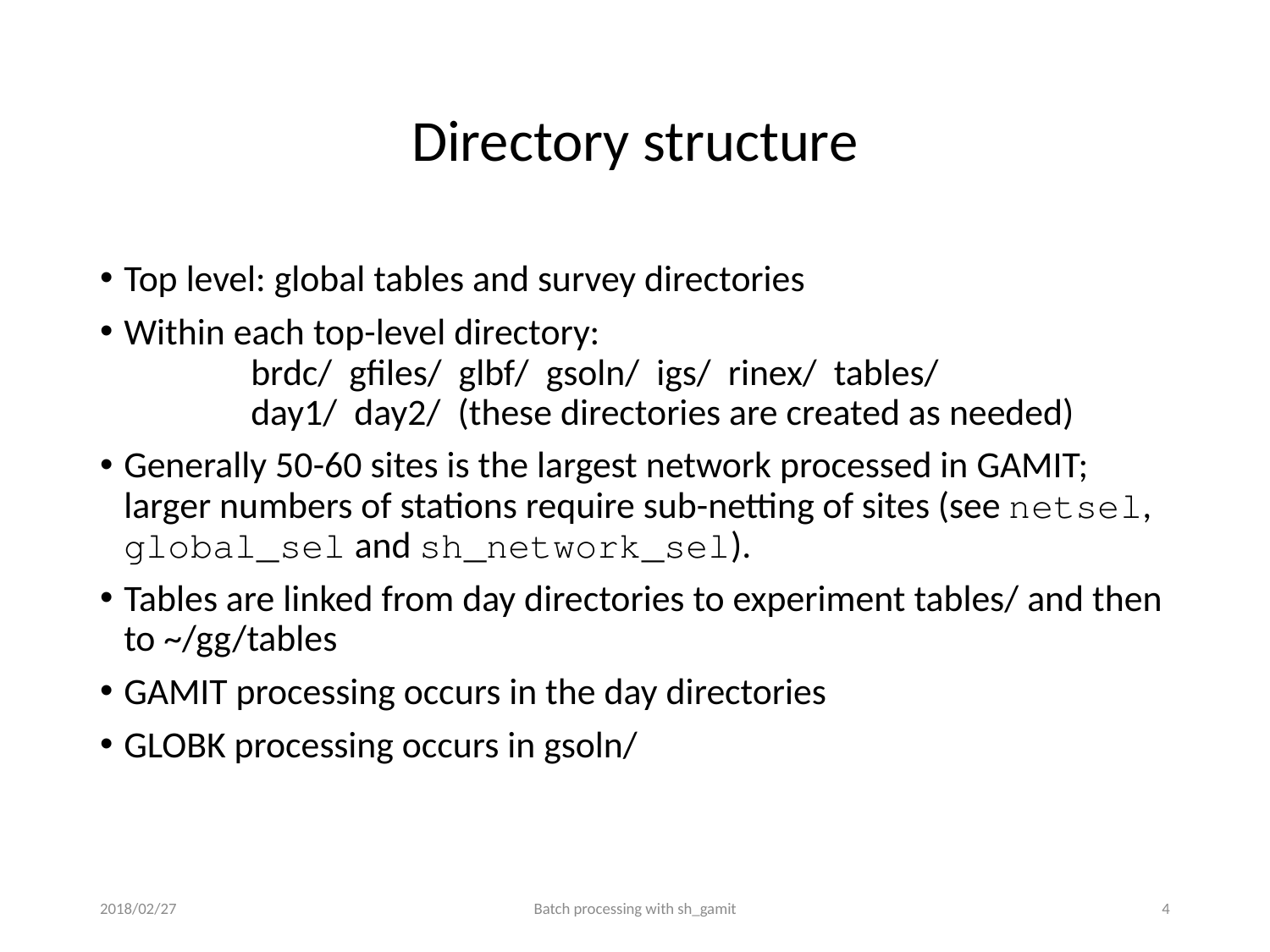

# Directory structure
Top level: global tables and survey directories
Within each top-level directory:
	brdc/  gfiles/  glbf/  gsoln/  igs/  rinex/  tables/
	day1/  day2/  (these directories are created as needed)
Generally 50-60 sites is the largest network processed in GAMIT; larger numbers of stations require sub-netting of sites (see netsel, global_sel and sh_network_sel).
Tables are linked from day directories to experiment tables/ and then to ~/gg/tables
GAMIT processing occurs in the day directories
GLOBK processing occurs in gsoln/

2018/02/27
Batch processing with sh_gamit
4